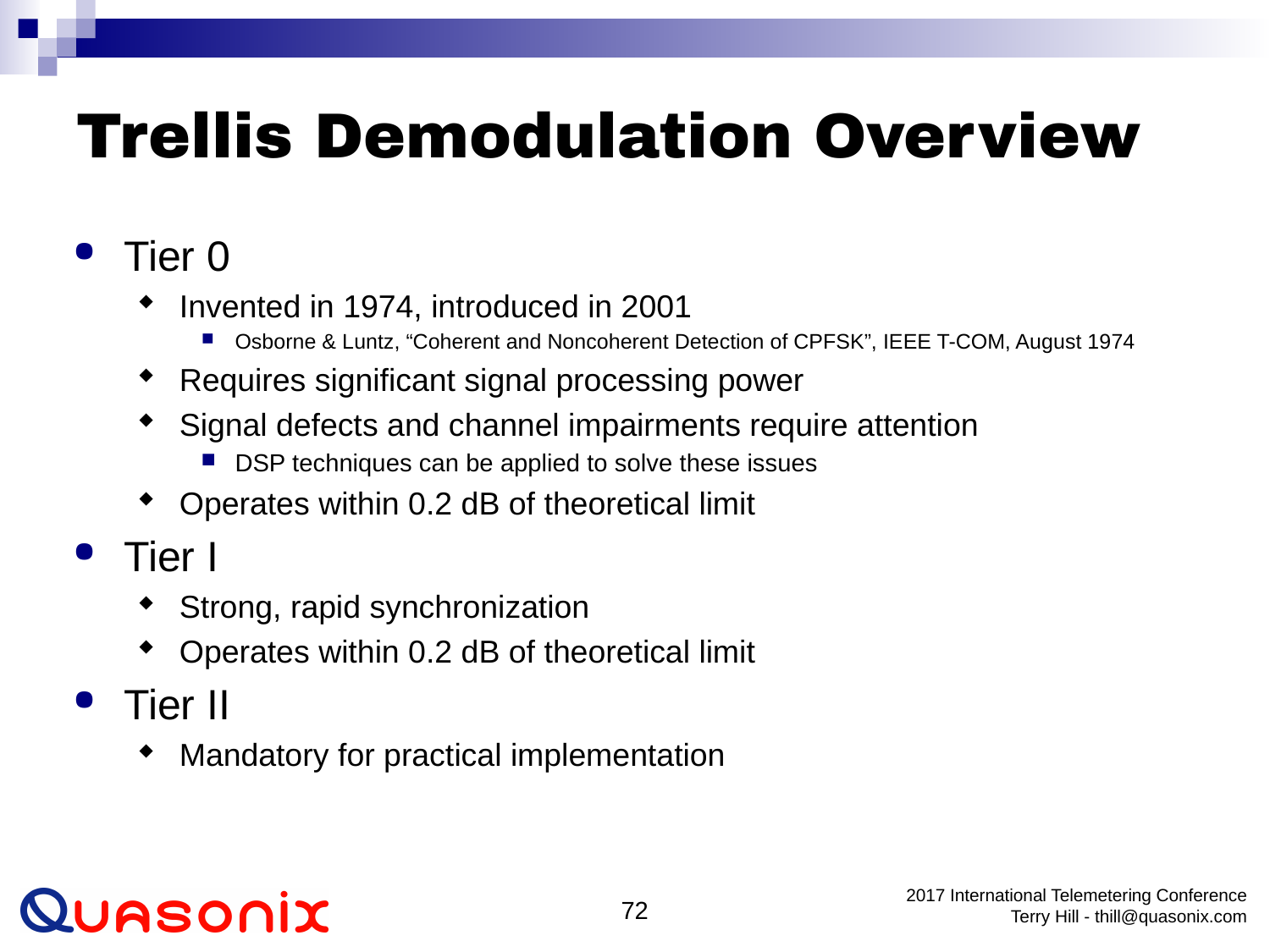

# Trellis Demodulation Overview
Tier 0
Invented in 1974, introduced in 2001
Osborne & Luntz, “Coherent and Noncoherent Detection of CPFSK”, IEEE T-COM, August 1974
Requires significant signal processing power
Signal defects and channel impairments require attention
DSP techniques can be applied to solve these issues
Operates within 0.2 dB of theoretical limit
Tier I
Strong, rapid synchronization
Operates within 0.2 dB of theoretical limit
Tier II
Mandatory for practical implementation